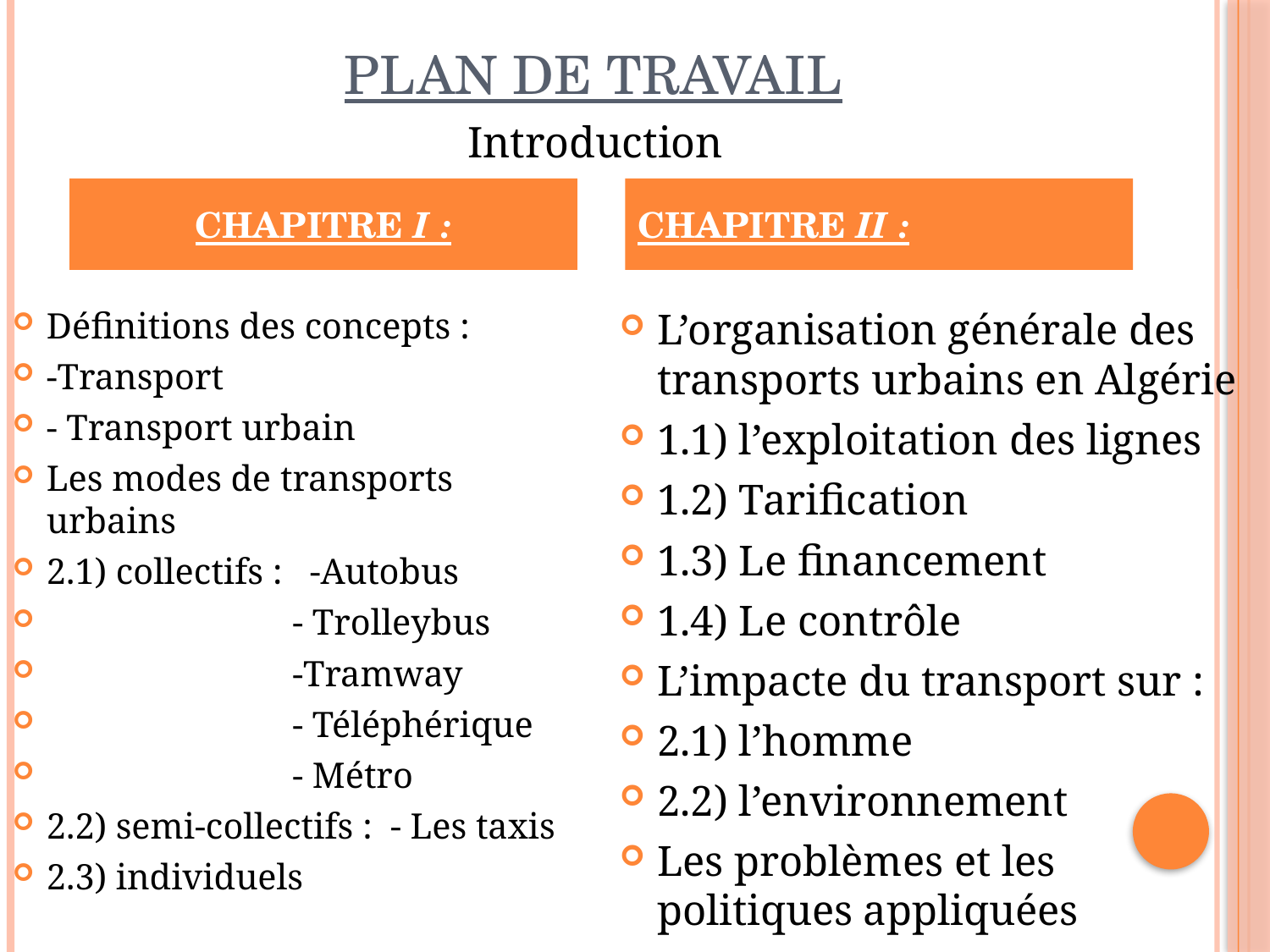

# Plan de travail
Introduction
CHAPITRE I :
CHAPITRE II :
Définitions des concepts :
-Transport
- Transport urbain
Les modes de transports urbains
2.1) collectifs :   -Autobus
                           - Trolleybus
                           -Tramway
                           - Téléphérique
                           - Métro
2.2) semi-collectifs :  - Les taxis
2.3) individuels

L’organisation générale des transports urbains en Algérie
1.1) l’exploitation des lignes
1.2) Tarification
1.3) Le financement
1.4) Le contrôle
L’impacte du transport sur :
2.1) l’homme
2.2) l’environnement
Les problèmes et les politiques appliquées